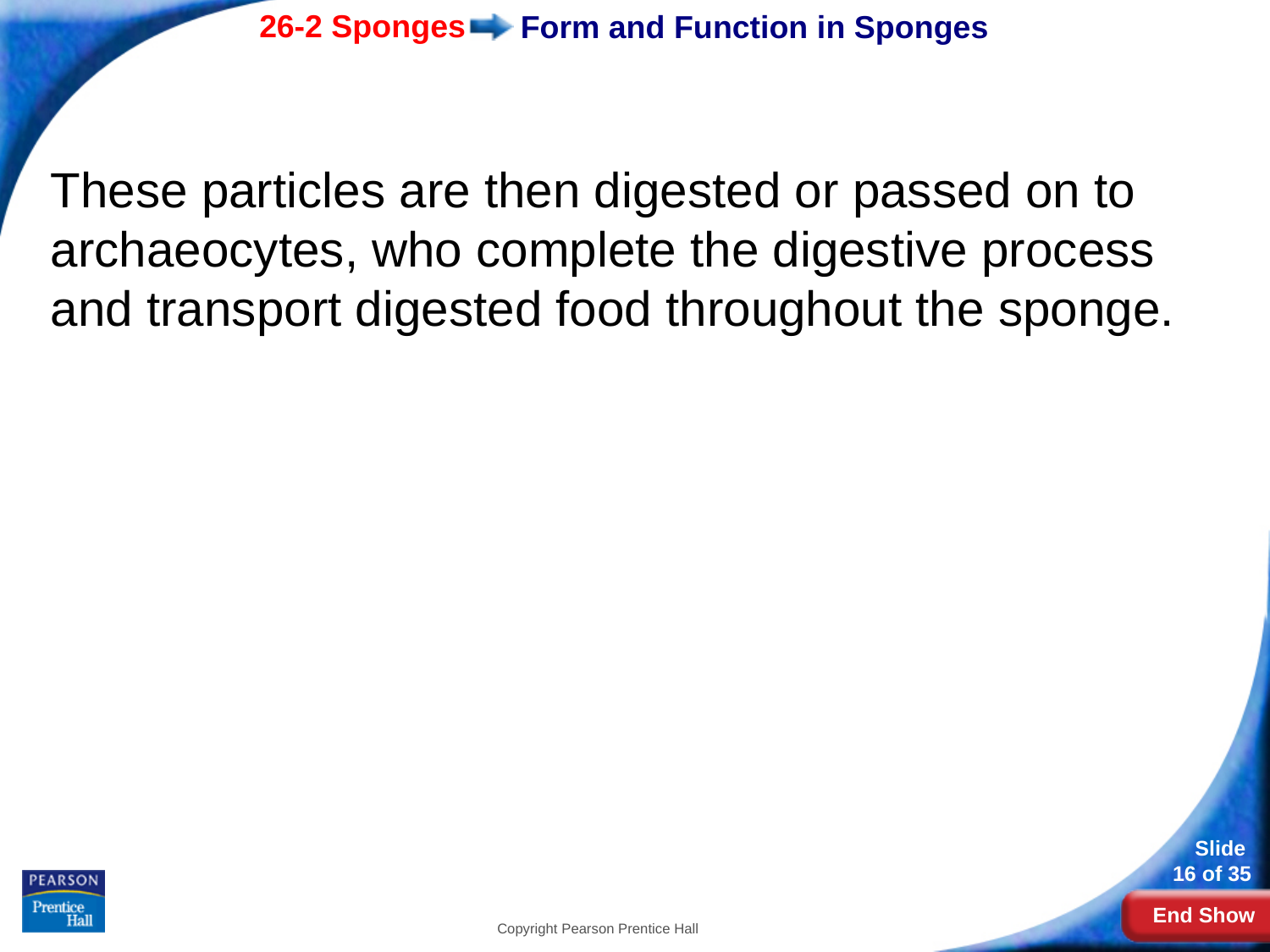

# Form and Function in Sponges
These particles are then digested or passed on to archaeocytes, who complete the digestive process and transport digested food throughout the sponge.
Copyright Pearson Prentice Hall